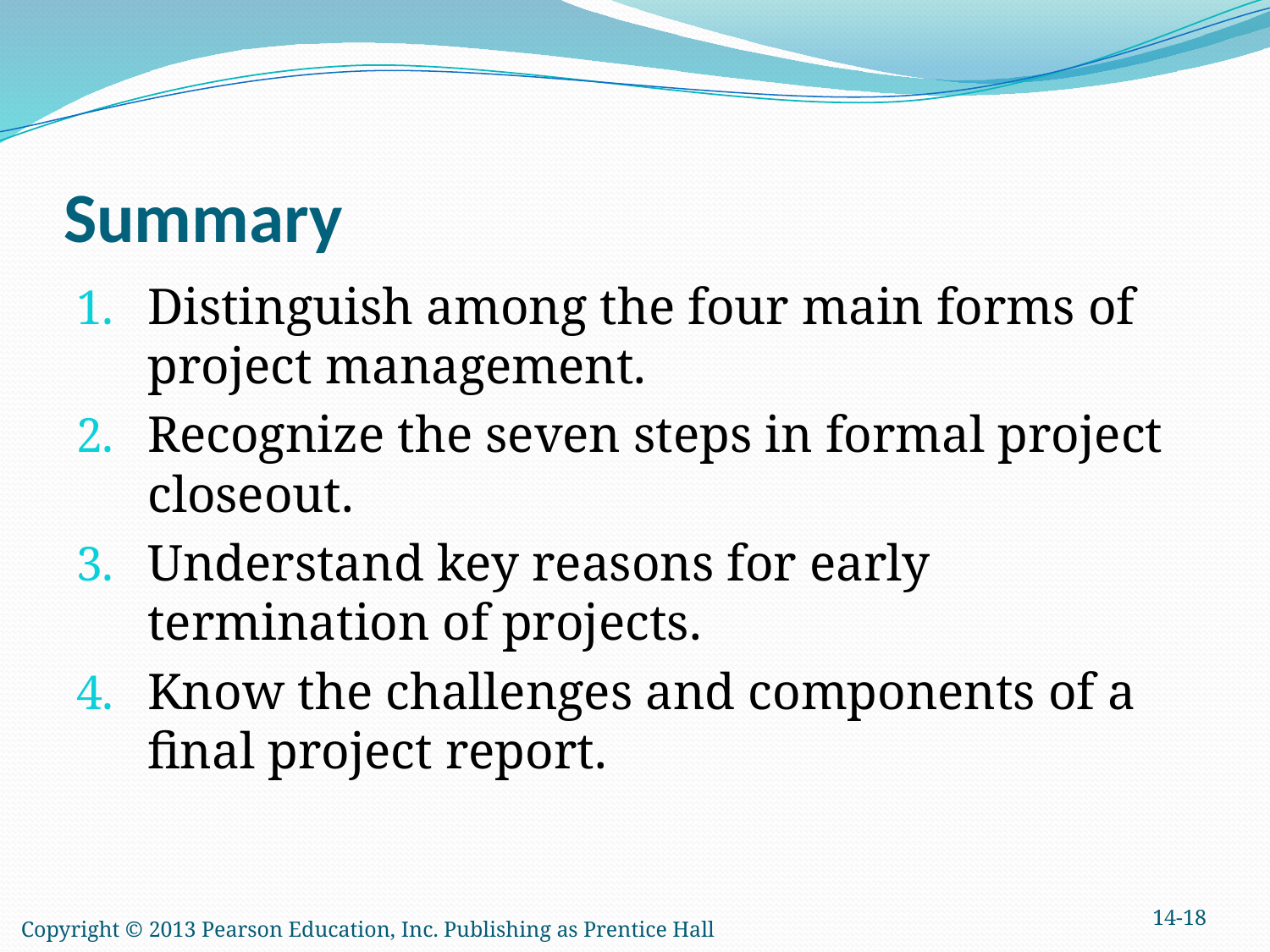

# Summary
Distinguish among the four main forms of project management.
Recognize the seven steps in formal project closeout.
Understand key reasons for early termination of projects.
Know the challenges and components of a final project report.
14-18